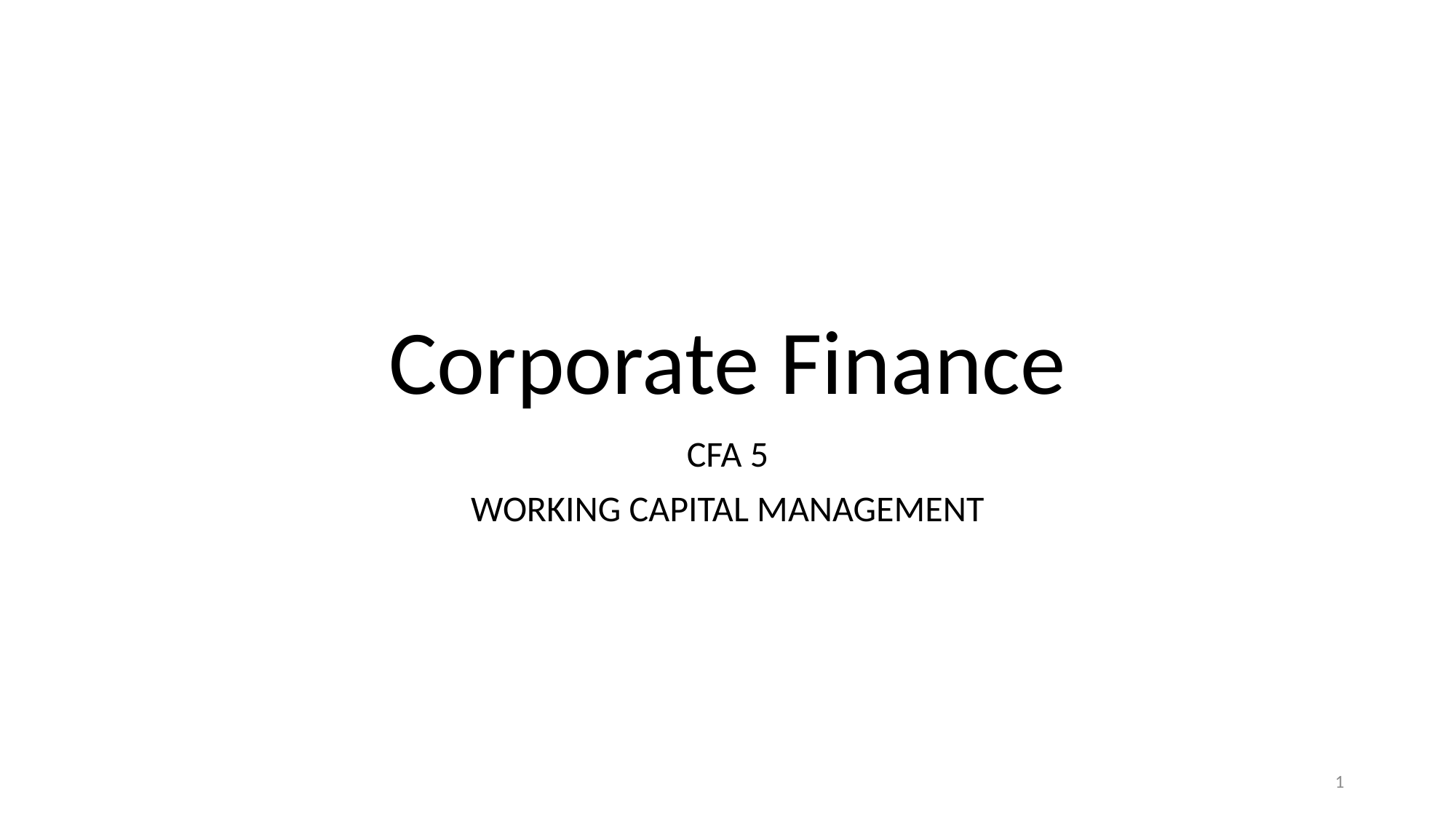

# Corporate Finance
CFA 5
WORKING CAPITAL MANAGEMENT
1